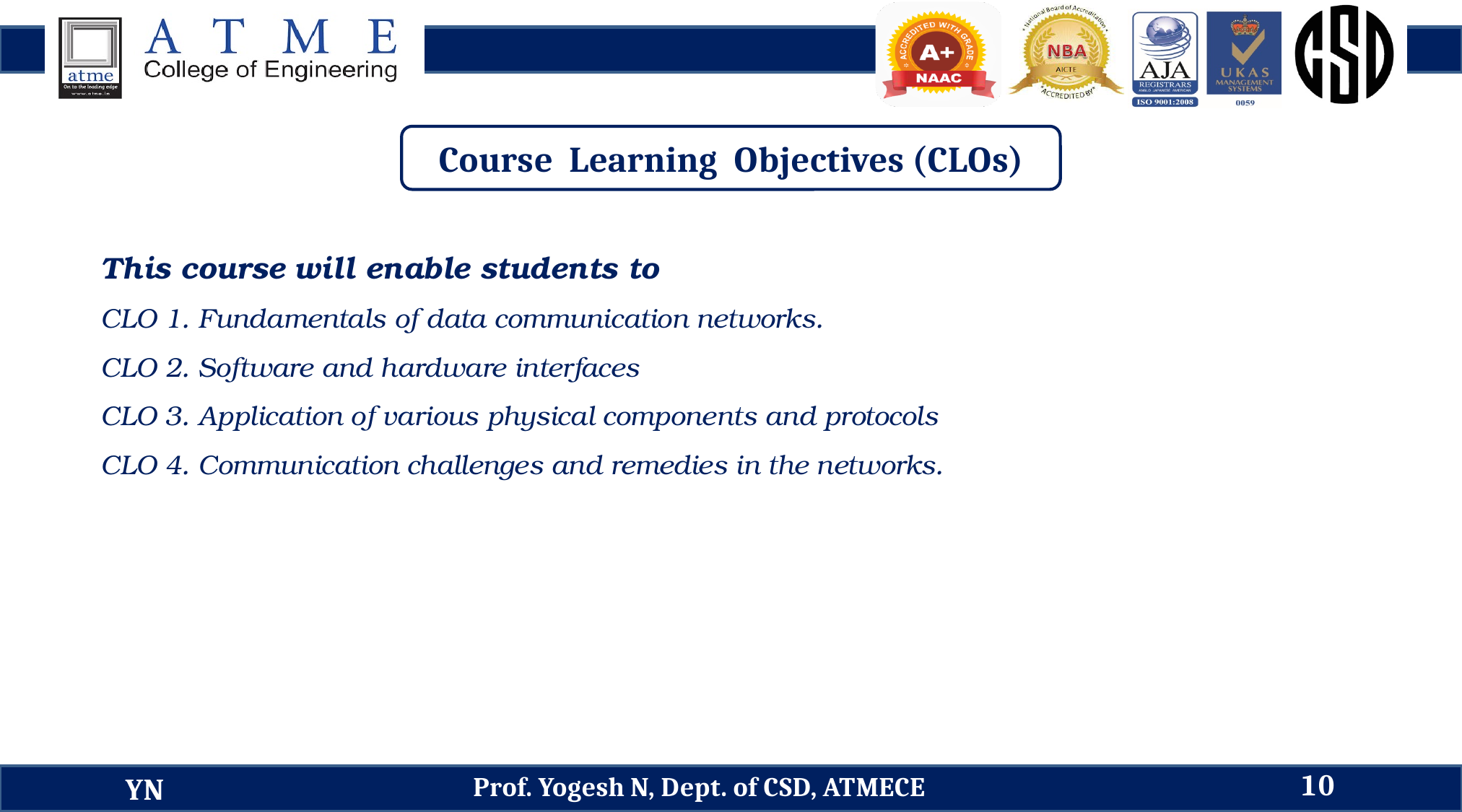

Course  Learning  Objectives (CLOs)
This course will enable students to
CLO 1. Fundamentals of data communication networks.
CLO 2. Software and hardware interfaces
CLO 3. Application of various physical components and protocols
CLO 4. Communication challenges and remedies in the networks.
10
Prof. Yogesh N, Dept. of CSD, ATMECE
YN